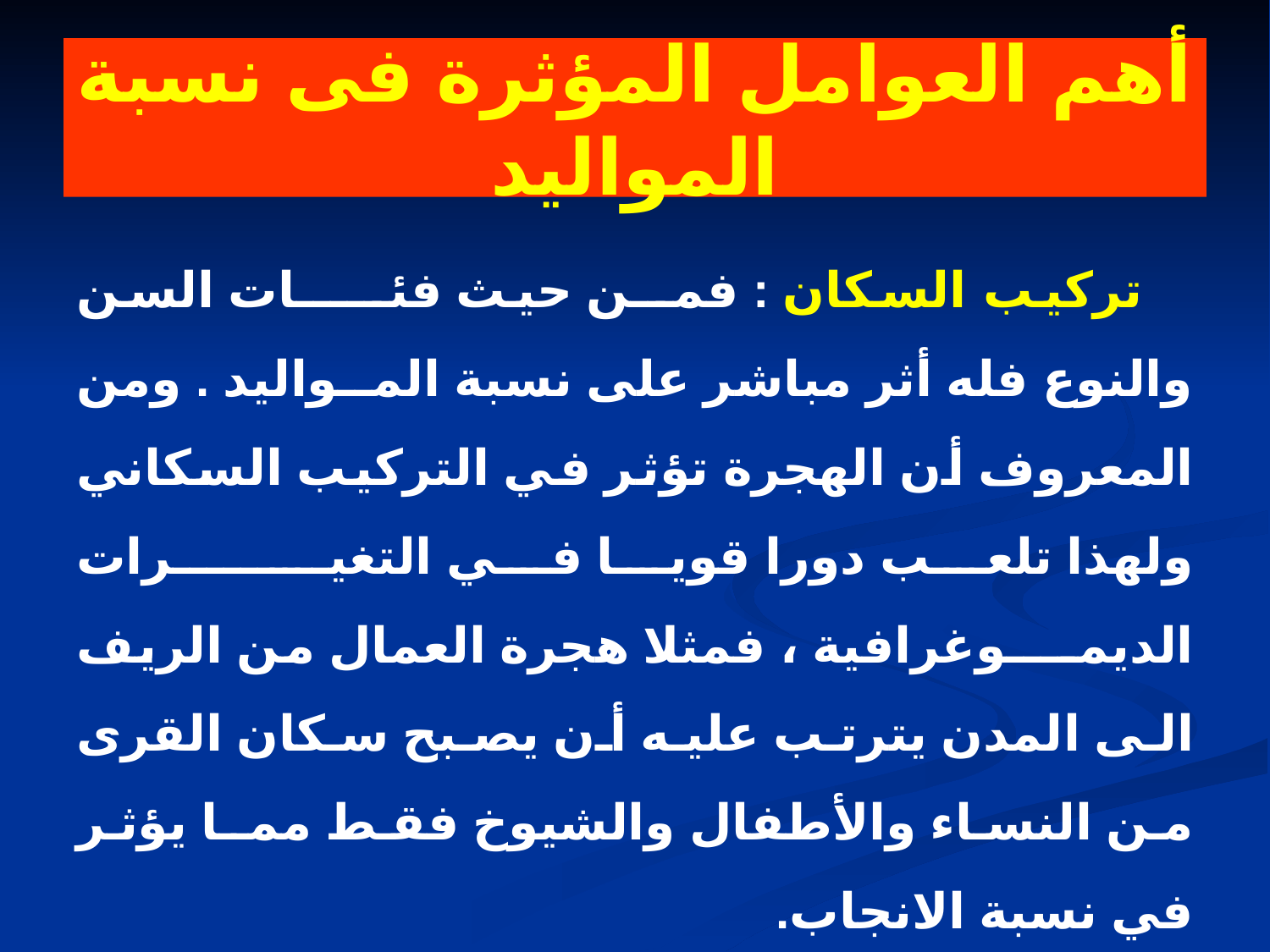

# أهم العوامل المؤثرة فى نسبة المواليد
   تركيب السكان : فمــن حيث فئـــــات السن والنوع فله أثر مباشر على نسبة المــواليد . ومن المعروف أن الهجرة تؤثر في التركيب السكاني ولهذا تلعب دورا قويا في التغيــــــرات الديمــــوغرافية ، فمثلا هجرة العمال من الريف الى المدن يترتب عليه أن يصبح سكان القرى من النساء والأطفال والشيوخ فقط ممـا يؤثر في نسبة الانجاب.